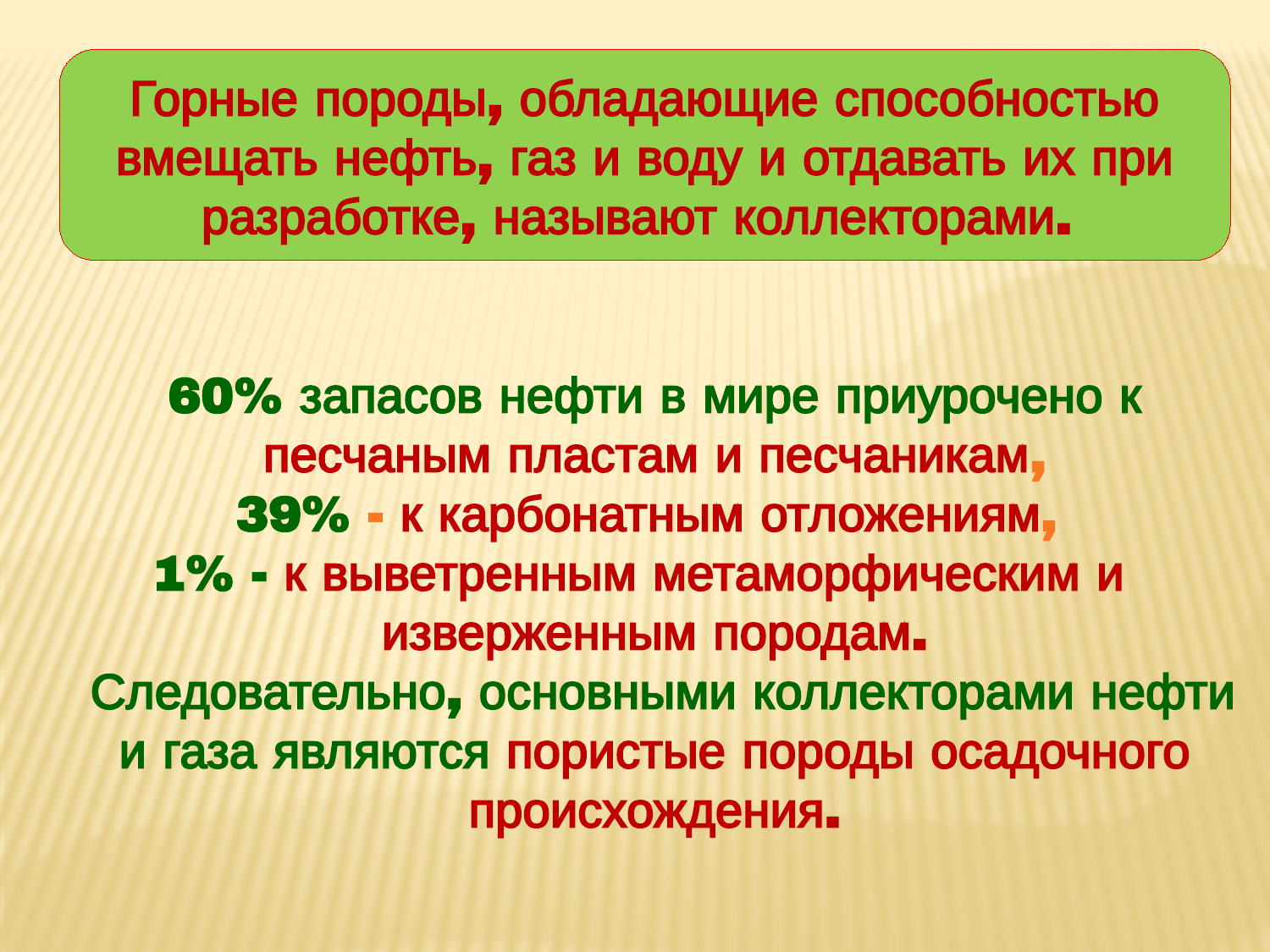

Горные породы, обладающие способностью вмещать нефть, газ и воду и отдавать их при разработке, называют коллекторами.
60% запасов нефти в мире приурочено к песчаным пластам и песчаникам,
39% - к карбонатным отложениям,
1% - к выветренным метаморфическим и   изверженным породам.
 Следовательно, основными коллекторами нефти и газа являются пористые породы осадочного происхождения.